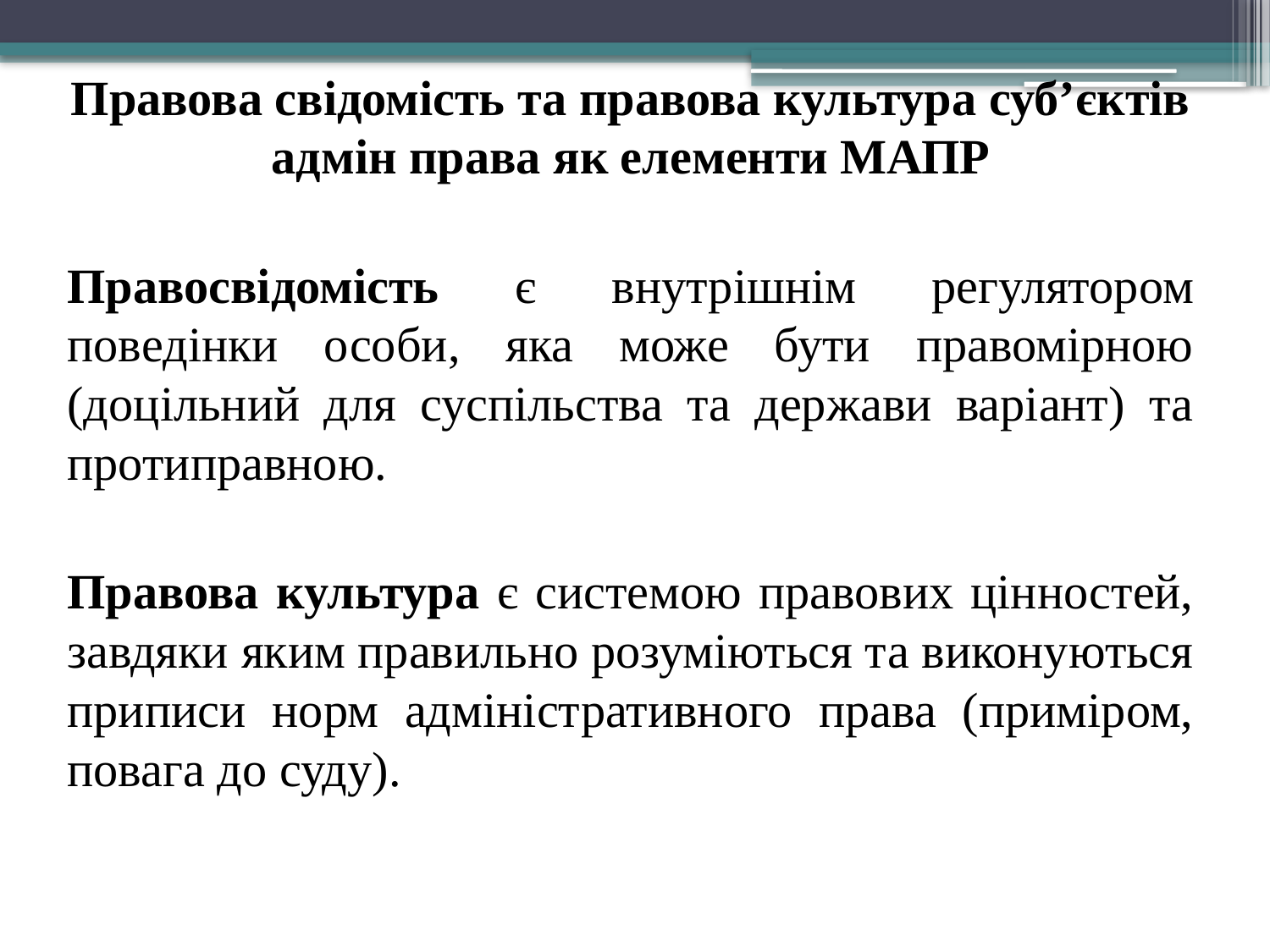

Правова свідомість та правова культура суб’єктів адмін права як елементи МАПР

Правосвідомість є внутрішнім регулятором поведінки особи, яка може бути правомірною (доцільний для суспільства та держави варіант) та протиправною.

Правова культура є системою правових цінностей, завдяки яким правильно розуміються та виконуються приписи норм адміністративного права (приміром, повага до суду).